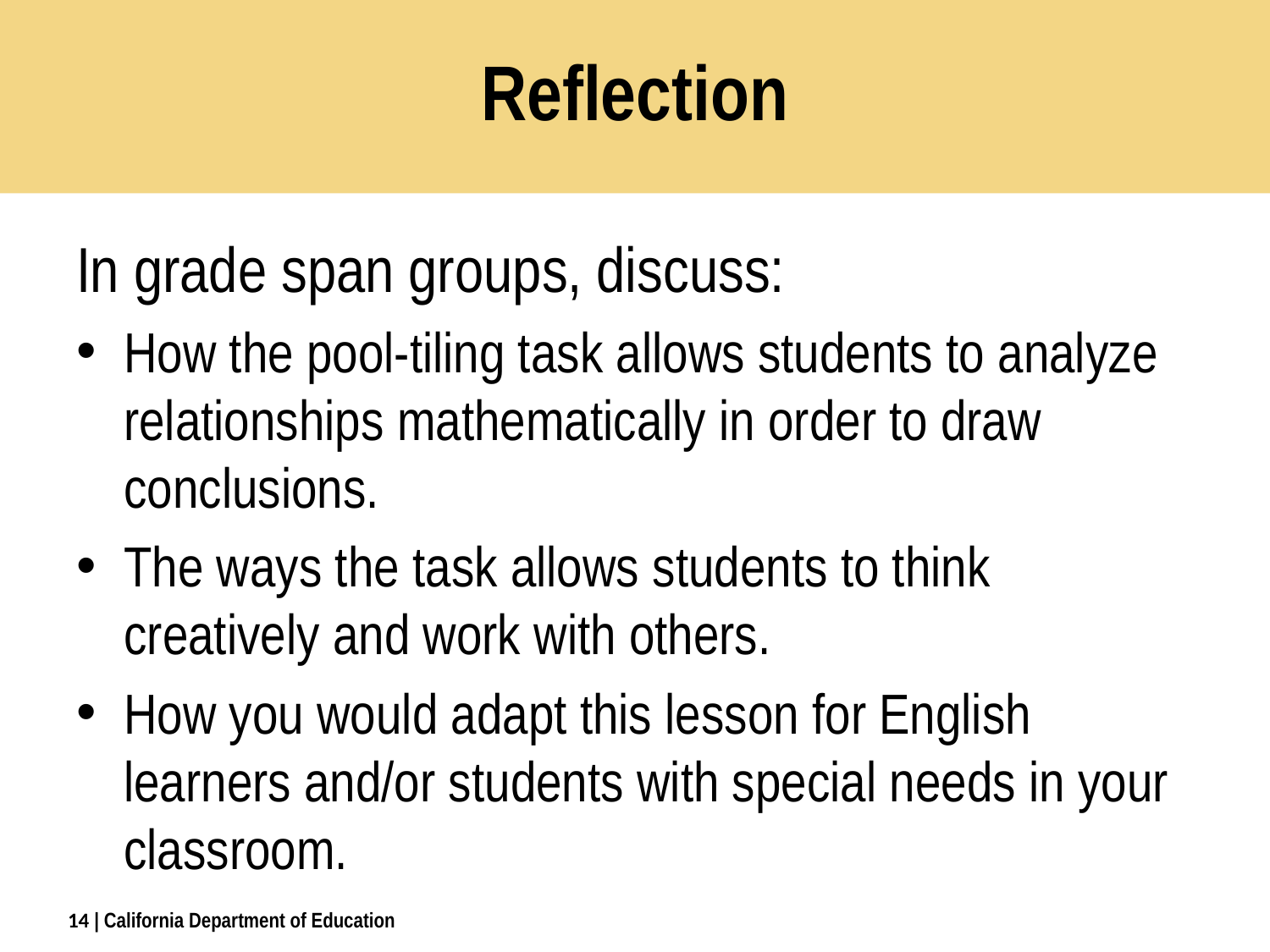

# Reflection
In grade span groups, discuss:
How the pool-tiling task allows students to analyze relationships mathematically in order to draw conclusions.
The ways the task allows students to think creatively and work with others.
How you would adapt this lesson for English learners and/or students with special needs in your classroom.

14
| California Department of Education